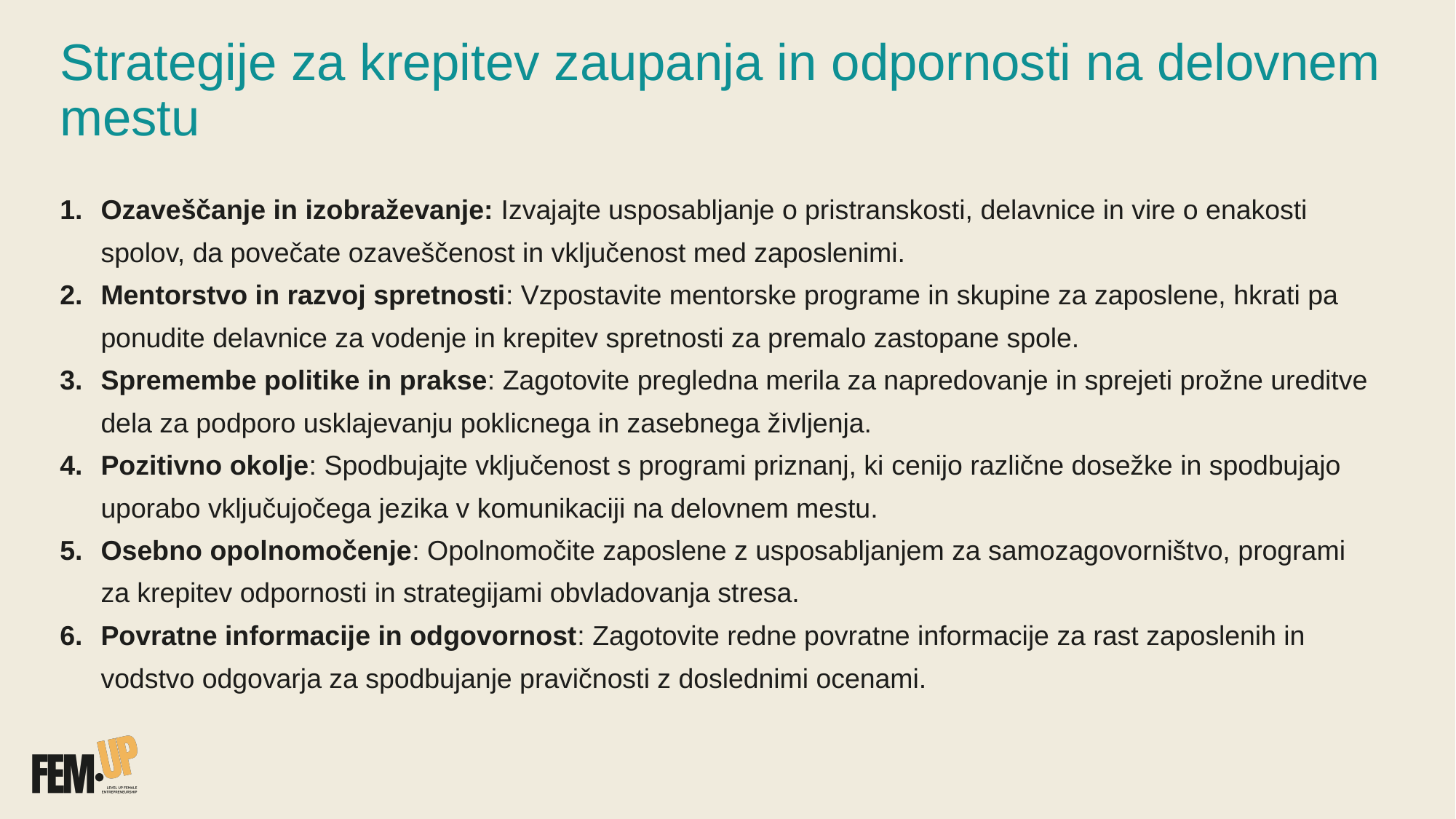

# Strategije za krepitev zaupanja in odpornosti na delovnem mestu
Ozaveščanje in izobraževanje: Izvajajte usposabljanje o pristranskosti, delavnice in vire o enakosti spolov, da povečate ozaveščenost in vključenost med zaposlenimi.
Mentorstvo in razvoj spretnosti: Vzpostavite mentorske programe in skupine za zaposlene, hkrati pa ponudite delavnice za vodenje in krepitev spretnosti za premalo zastopane spole.
Spremembe politike in prakse: Zagotovite pregledna merila za napredovanje in sprejeti prožne ureditve dela za podporo usklajevanju poklicnega in zasebnega življenja.
Pozitivno okolje: Spodbujajte vključenost s programi priznanj, ki cenijo različne dosežke in spodbujajo uporabo vključujočega jezika v komunikaciji na delovnem mestu.
Osebno opolnomočenje: Opolnomočite zaposlene z usposabljanjem za samozagovorništvo, programi za krepitev odpornosti in strategijami obvladovanja stresa.
Povratne informacije in odgovornost: Zagotovite redne povratne informacije za rast zaposlenih in vodstvo odgovarja za spodbujanje pravičnosti z doslednimi ocenami.